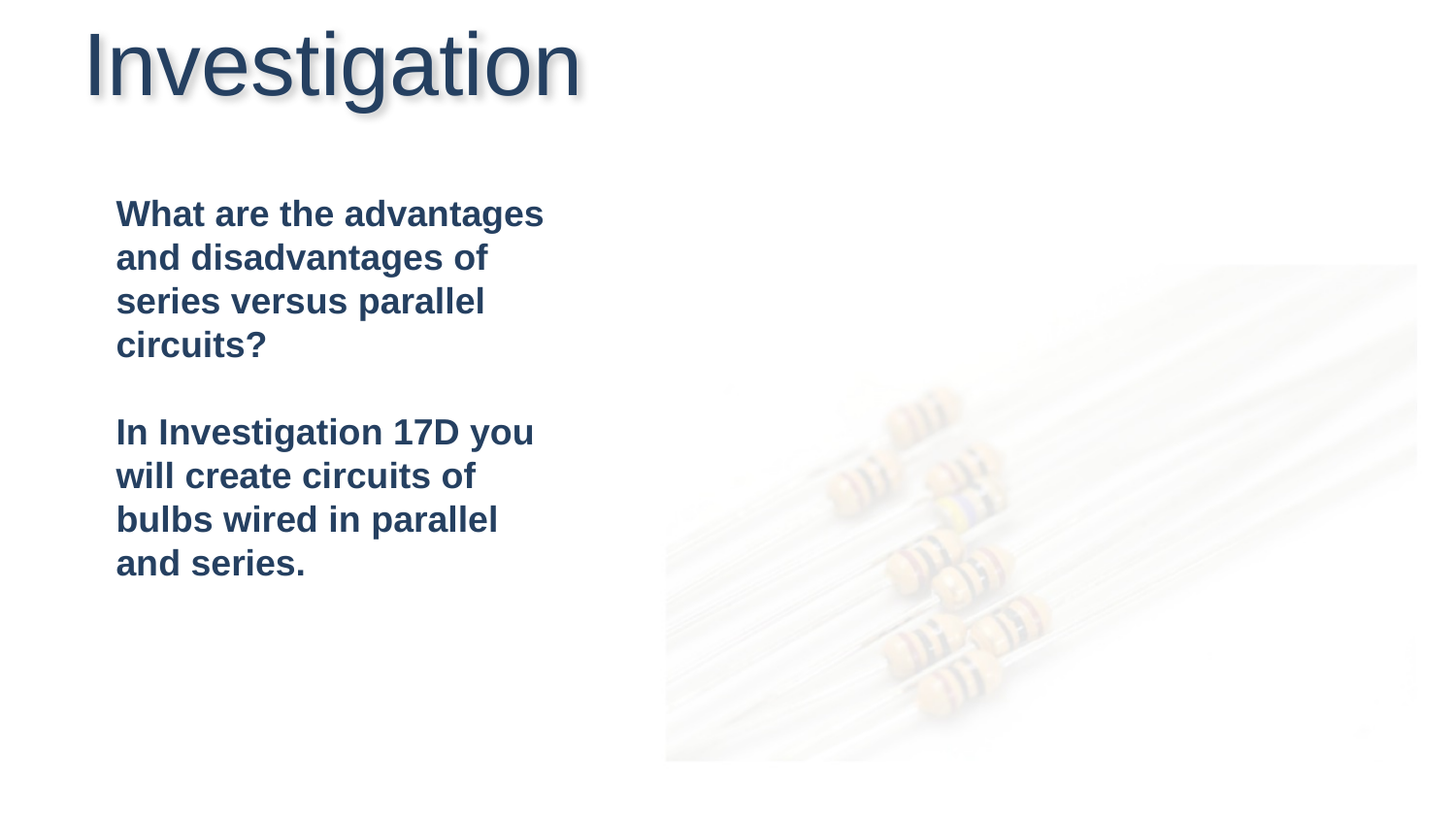

Investigation
What are the advantages and disadvantages of series versus parallel circuits?
In Investigation 17D you will create circuits of bulbs wired in parallel and series.